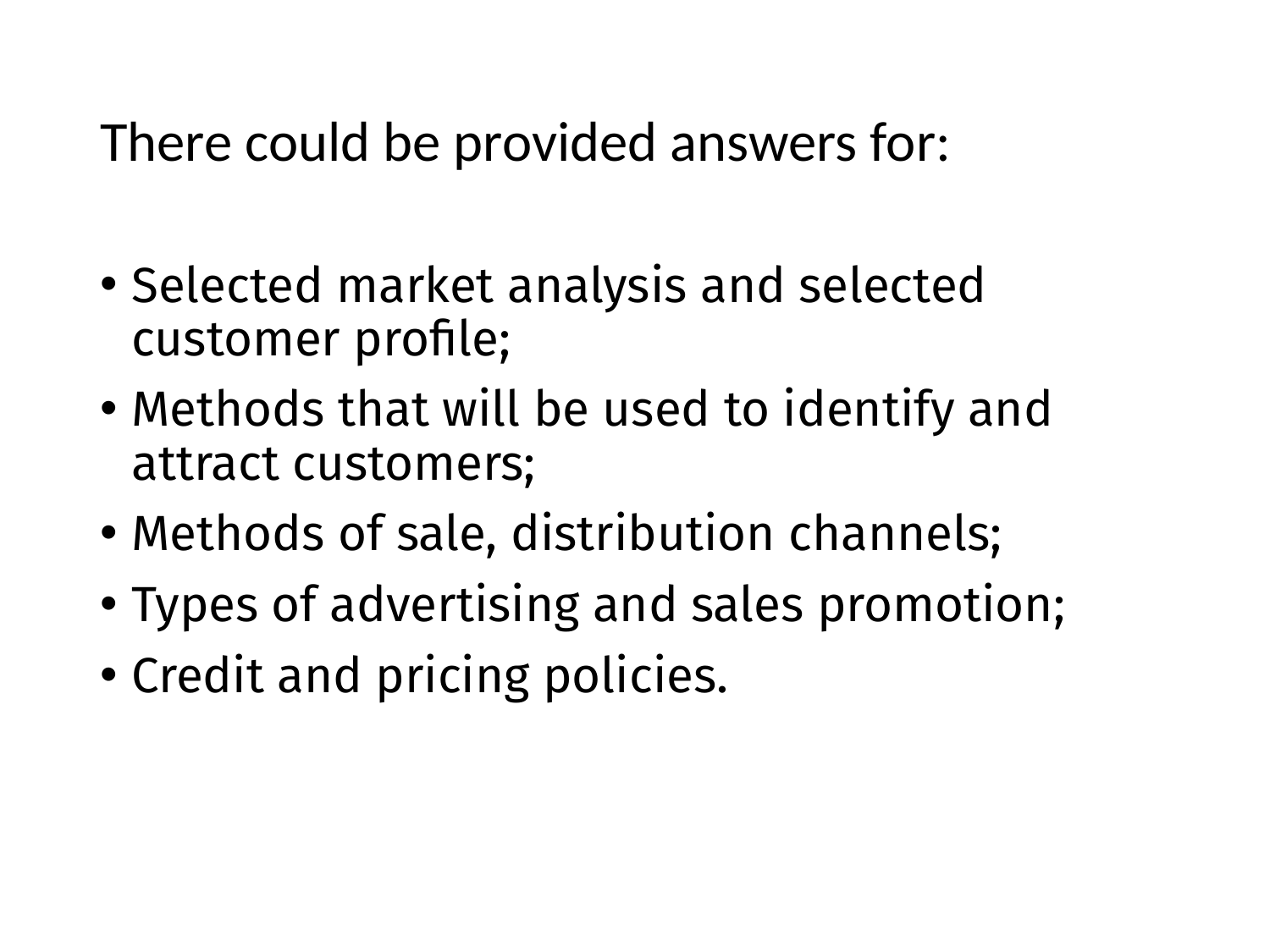

# There could be provided answers for:
Selected market analysis and selected customer profile;
Methods that will be used to identify and attract customers;
Methods of sale, distribution channels;
Types of advertising and sales promotion;
Credit and pricing policies.